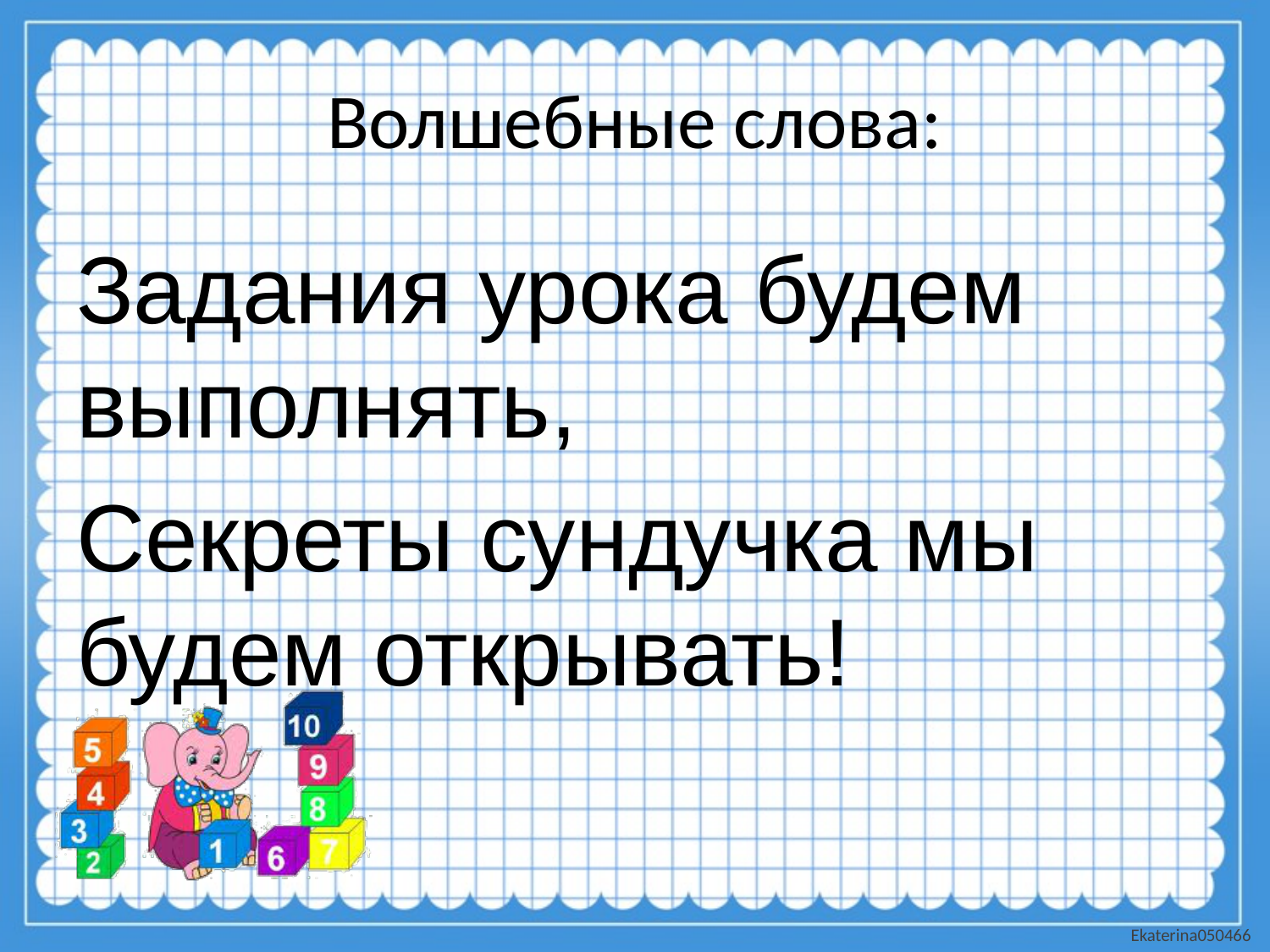

# Волшебные слова:
Задания урока будем выполнять,
Секреты сундучка мы будем открывать!